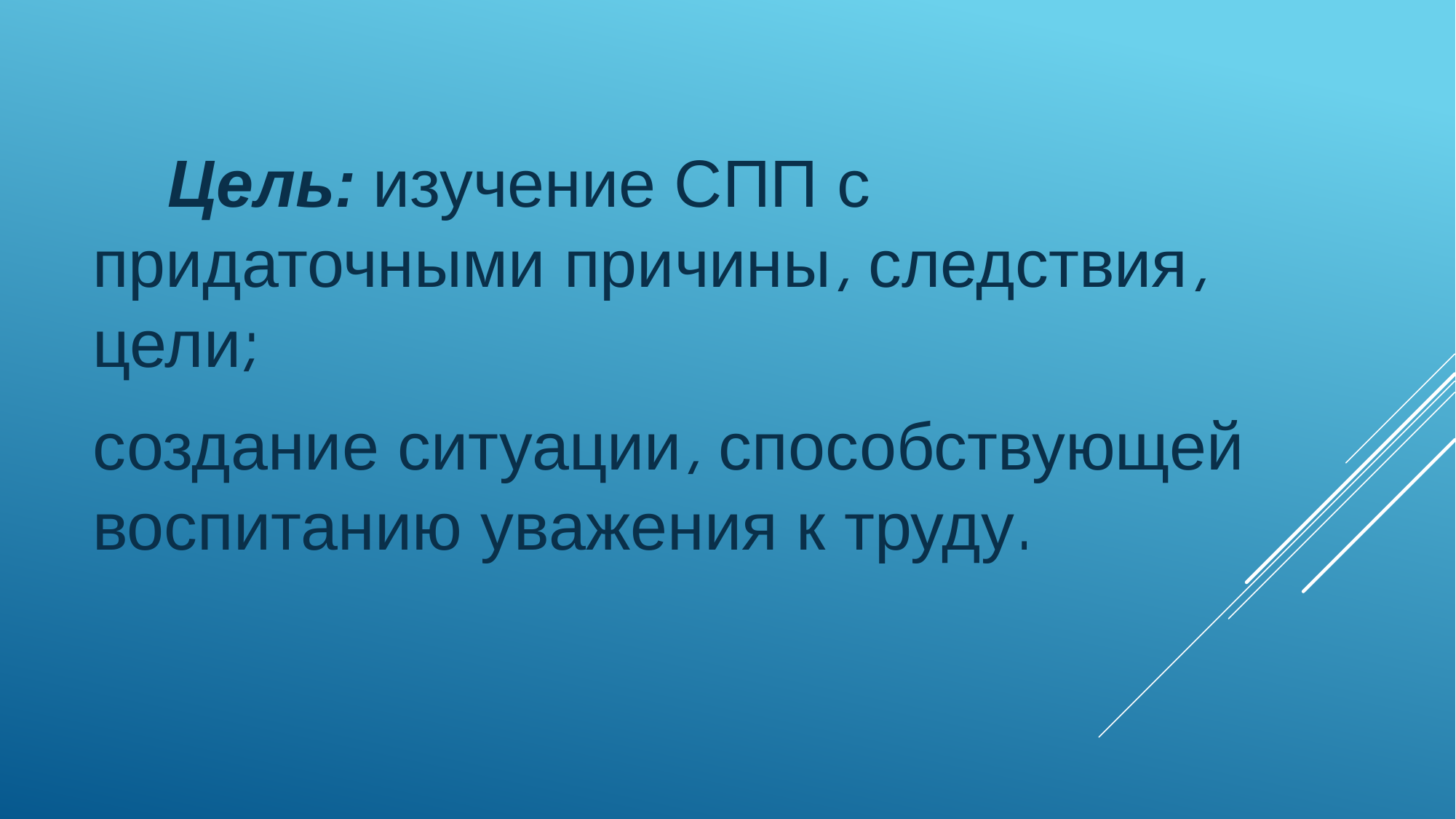

Цель: изучение СПП с придаточными причины, следствия, цели;
создание ситуации, способствующей воспитанию уважения к труду.